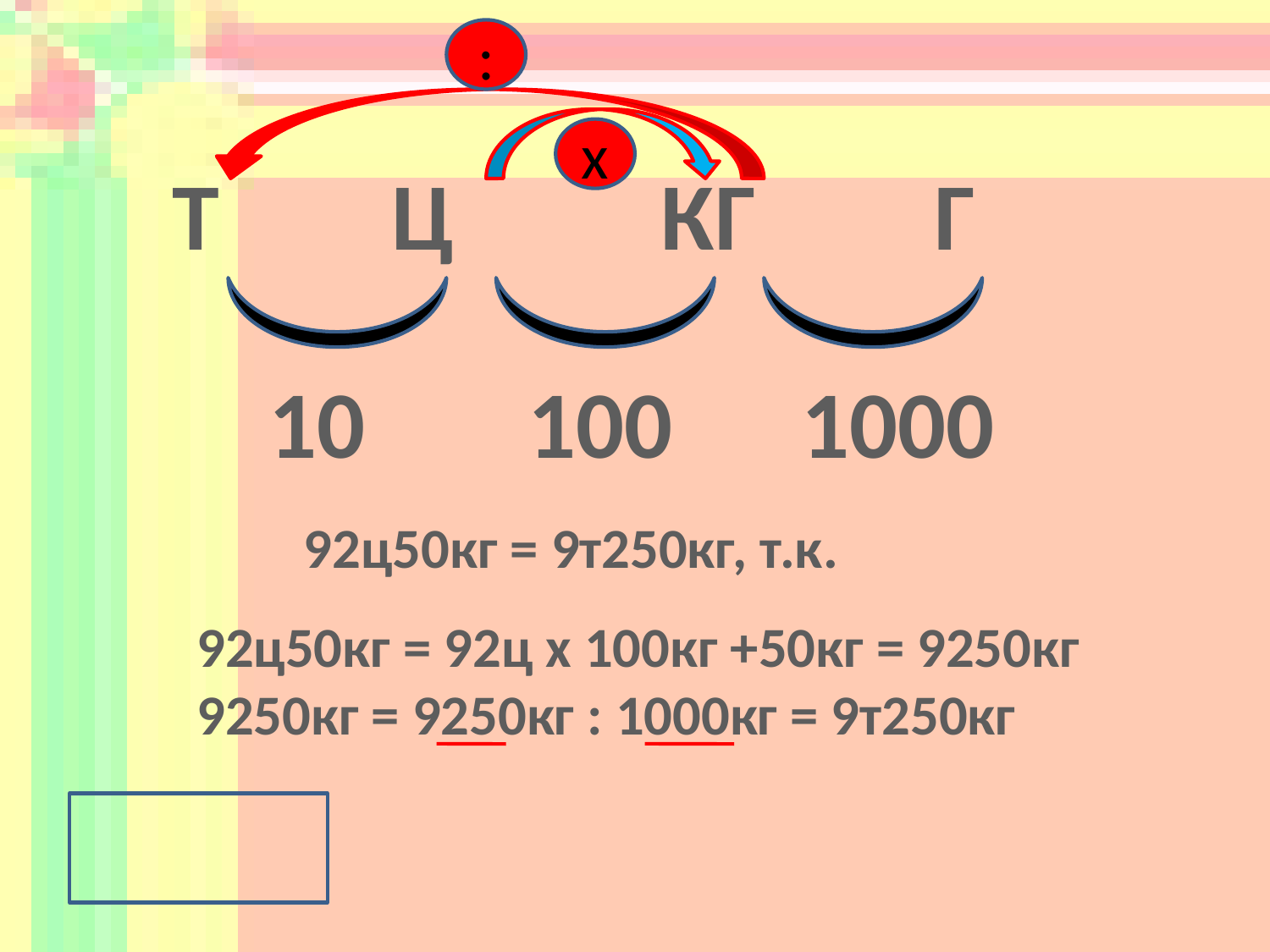

:

х
Т        Ц	     КГ		Г

10
100
1000
92ц50кг = 9т250кг, т.к.
92ц50кг = 92ц х 100кг +50кг = 9250кг
9250кг = 9250кг : 1000кг = 9т250кг